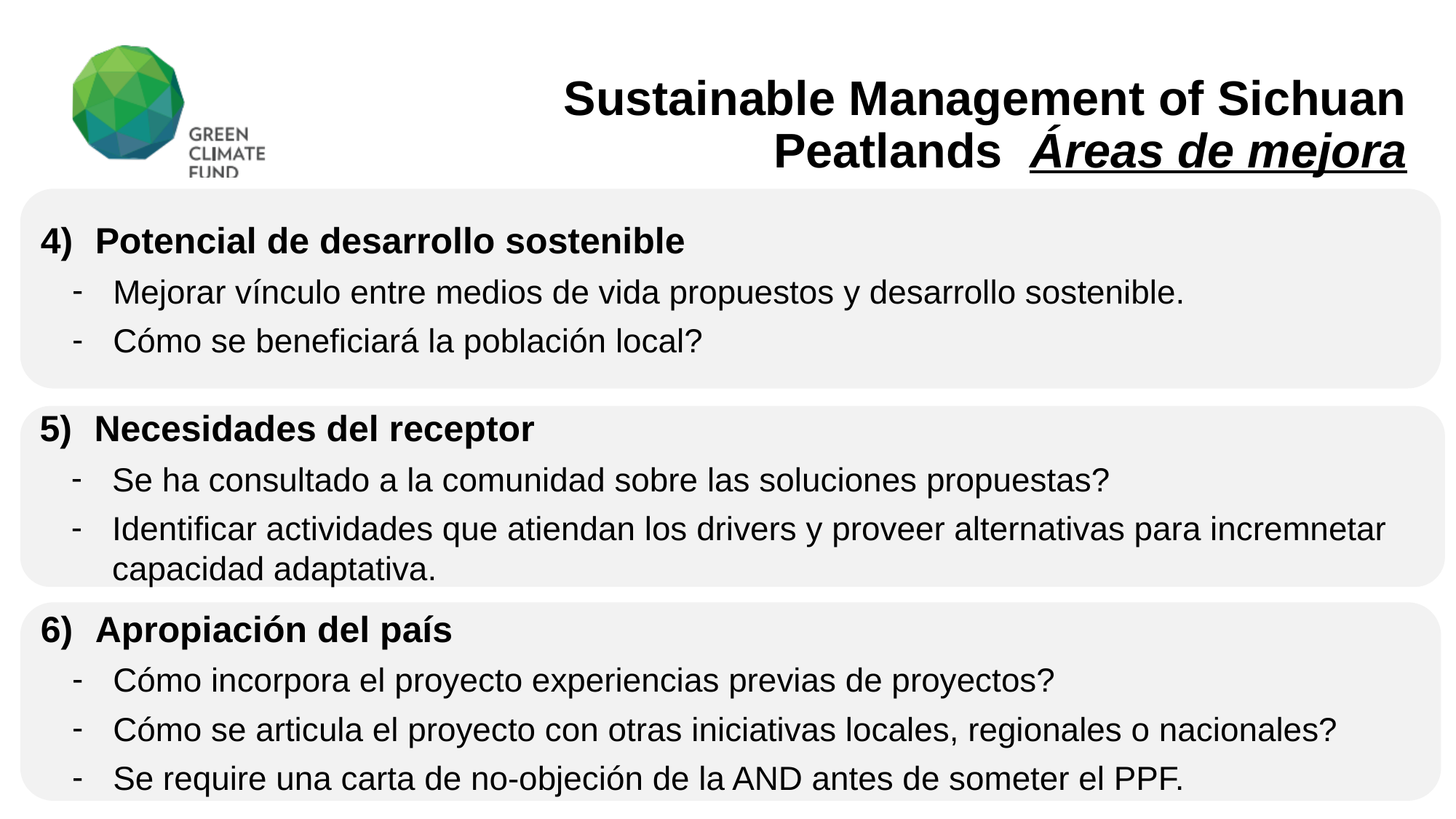

Sustainable Management of Sichuan Peatlands  Áreas de mejora
Potencial de desarrollo sostenible
Mejorar vínculo entre medios de vida propuestos y desarrollo sostenible.
Cómo se beneficiará la población local?
Necesidades del receptor
Se ha consultado a la comunidad sobre las soluciones propuestas?
Identificar actividades que atiendan los drivers y proveer alternativas para incremnetar capacidad adaptativa.
Apropiación del país
Cómo incorpora el proyecto experiencias previas de proyectos?
Cómo se articula el proyecto con otras iniciativas locales, regionales o nacionales?
Se require una carta de no-objeción de la AND antes de someter el PPF.